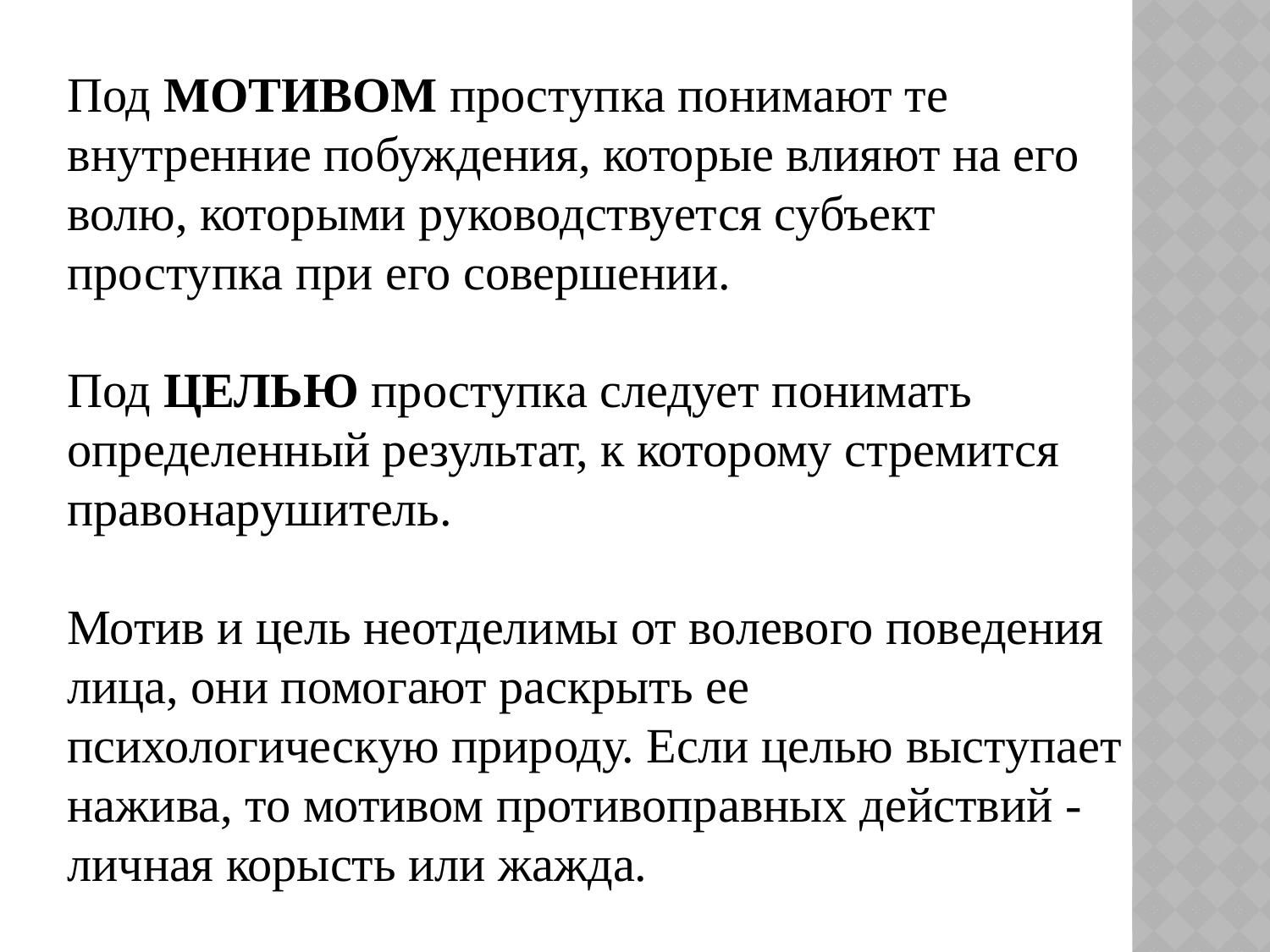

Под МОТИВОМ проступка понимают те внутренние побуждения, которые влияют на его волю, которыми руководствуется субъект проступка при его совершении.

Под ЦЕЛЬЮ проступка следует понимать определенный результат, к которому стремится правонарушитель.

Мотив и цель неотделимы от волевого поведения лица, они помогают раскрыть ее психологическую природу. Если целью выступает нажива, то мотивом противоправных действий - личная корысть или жажда.